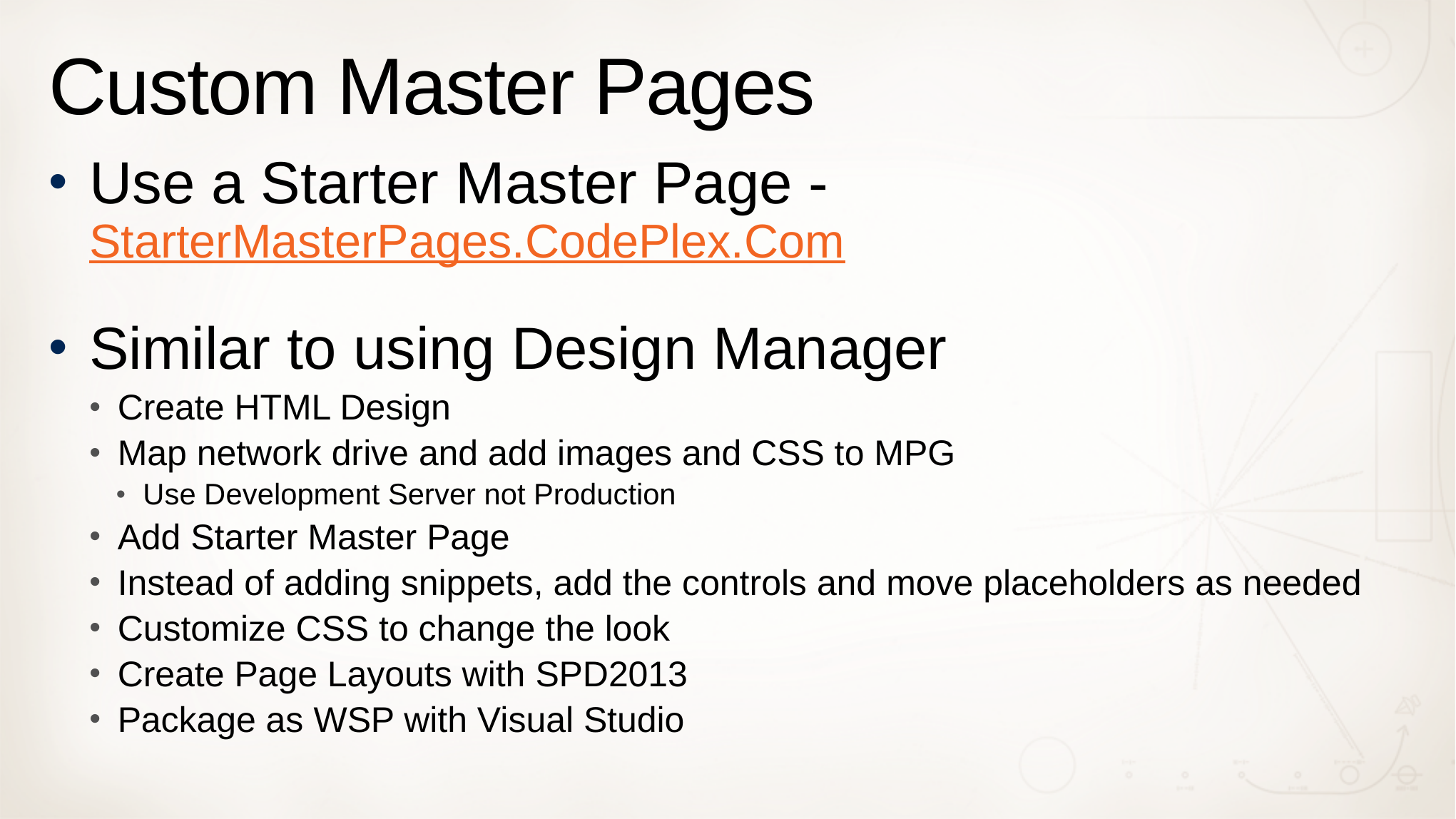

# Custom Master Pages
Use a Starter Master Page - StarterMasterPages.CodePlex.Com

Similar to using Design Manager
Create HTML Design
Map network drive and add images and CSS to MPG
Use Development Server not Production
Add Starter Master Page
Instead of adding snippets, add the controls and move placeholders as needed
Customize CSS to change the look
Create Page Layouts with SPD2013
Package as WSP with Visual Studio